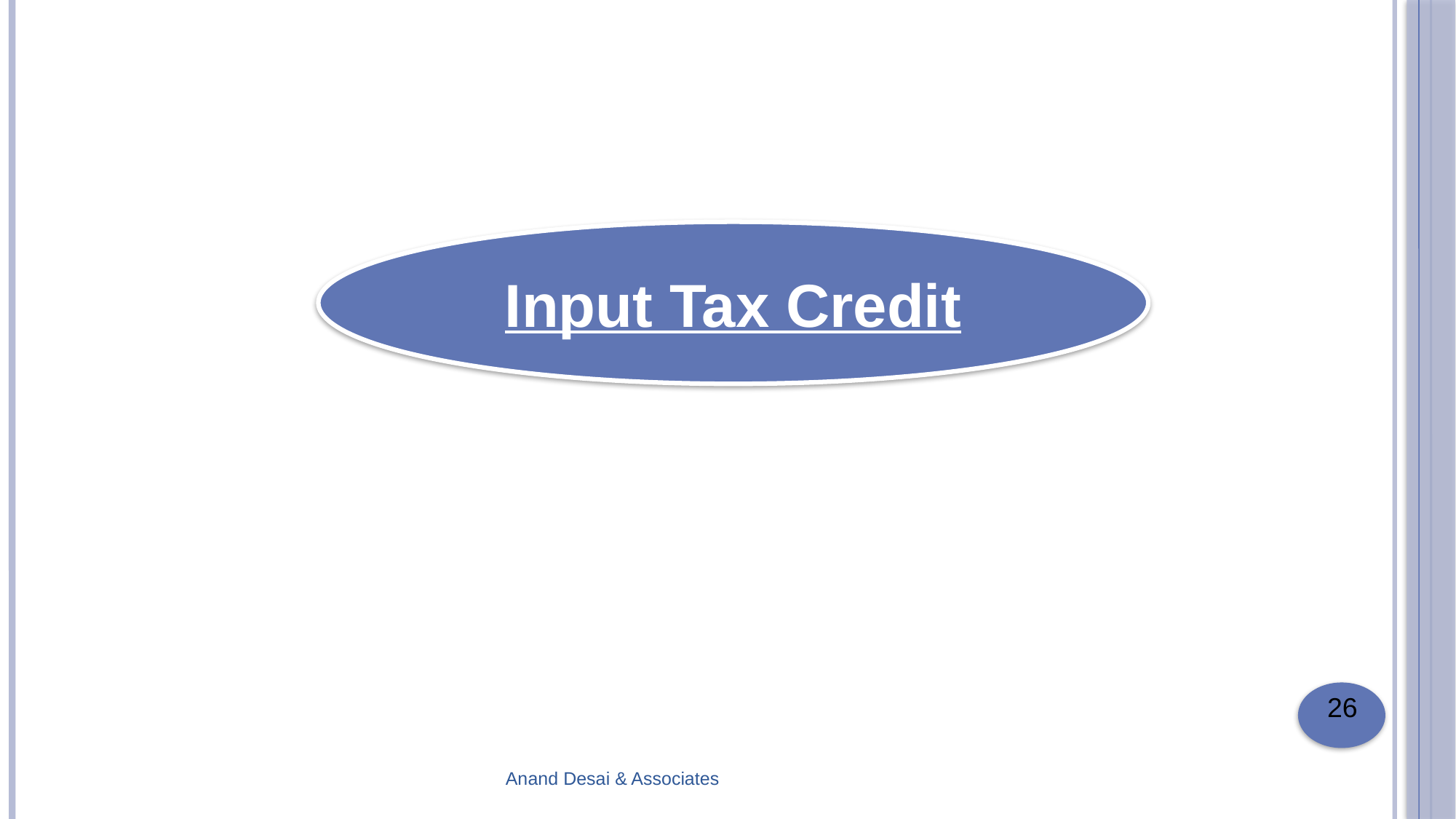

Input Tax Credit
   26
Anand Desai & Associates